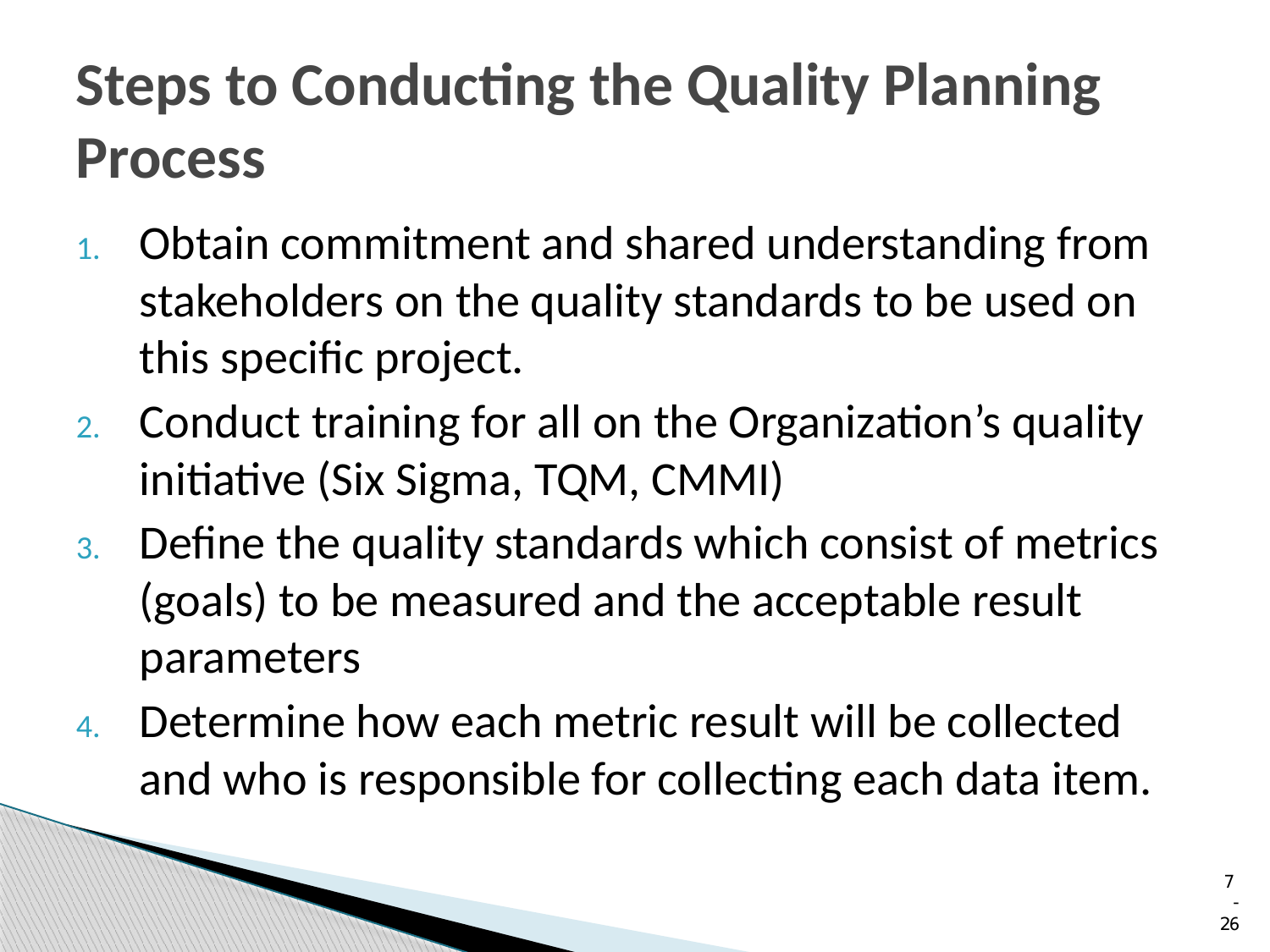

# Steps to Conducting the Quality Planning Process
Obtain commitment and shared understanding from stakeholders on the quality standards to be used on this specific project.
Conduct training for all on the Organization’s quality initiative (Six Sigma, TQM, CMMI)
Define the quality standards which consist of metrics (goals) to be measured and the acceptable result parameters
Determine how each metric result will be collected and who is responsible for collecting each data item.
 7 - 26